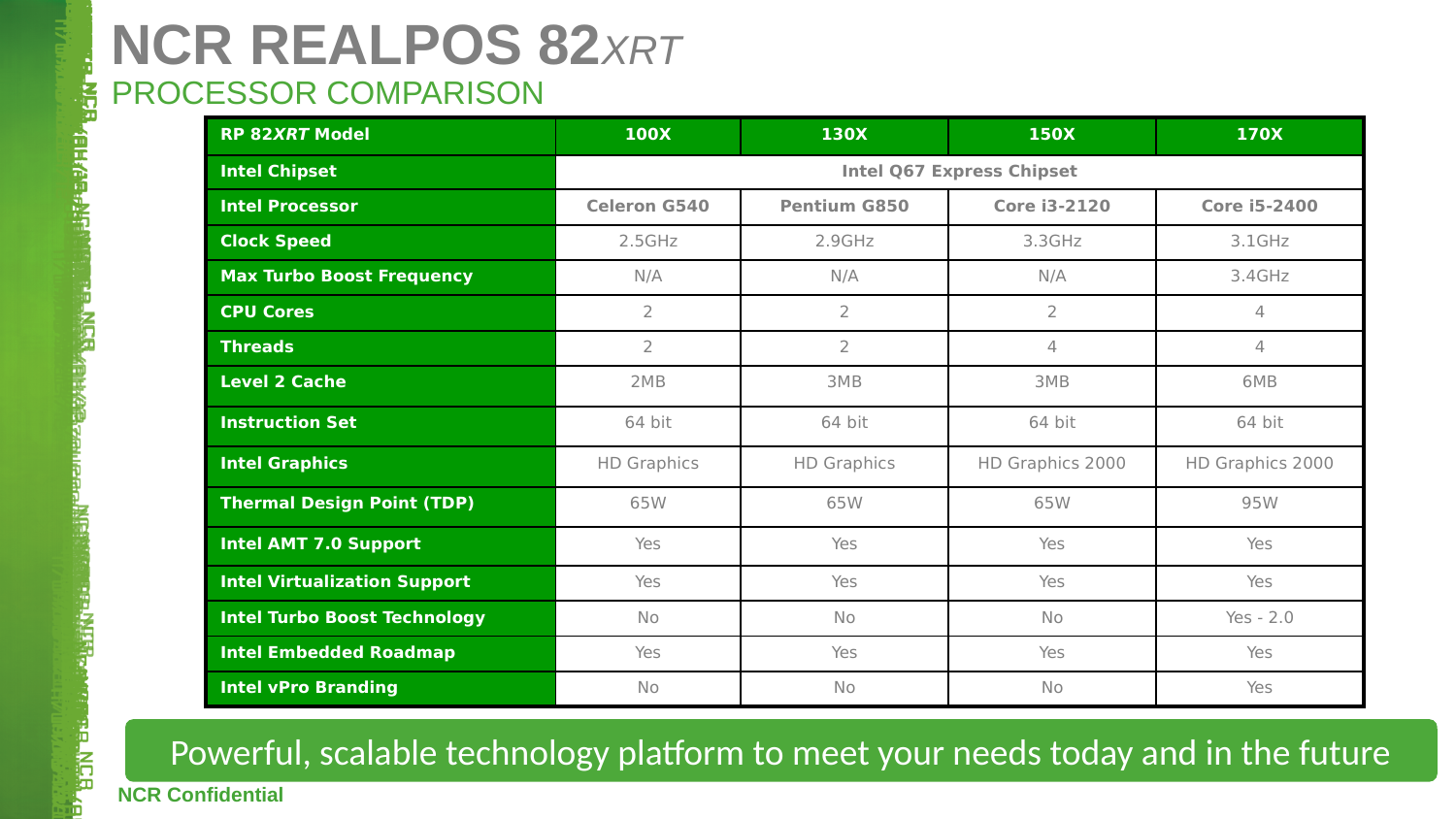

NCR REALPOS 82XRT
PROCESSOR COMPARISON
| RP 82XRT Model | 100X | 130X | 150X | 170X |
| --- | --- | --- | --- | --- |
| Intel Chipset | Intel Q67 Express Chipset |  |  |  |
| Intel Processor | Celeron G540 | Pentium G850 | Core i3-2120 | Core i5-2400 |
| Clock Speed | 2.5GHz | 2.9GHz | 3.3GHz | 3.1GHz |
| Max Turbo Boost Frequency | N/A | N/A | N/A | 3.4GHz |
| CPU Cores | 2 | 2 | 2 | 4 |
| Threads | 2 | 2 | 4 | 4 |
| Level 2 Cache | 2MB | 3MB | 3MB | 6MB |
| Instruction Set | 64 bit | 64 bit | 64 bit | 64 bit |
| Intel Graphics | HD Graphics | HD Graphics | HD Graphics 2000 | HD Graphics 2000 |
| Thermal Design Point (TDP) | 65W | 65W | 65W | 95W |
| Intel AMT 7.0 Support | Yes | Yes | Yes | Yes |
| Intel Virtualization Support | Yes | Yes | Yes | Yes |
| Intel Turbo Boost Technology | No | No | No | Yes - 2.0 |
| Intel Embedded Roadmap | Yes | Yes | Yes | Yes |
| Intel vPro Branding | No | No | No | Yes |
Powerful, scalable technology platform to meet your needs today and in the future